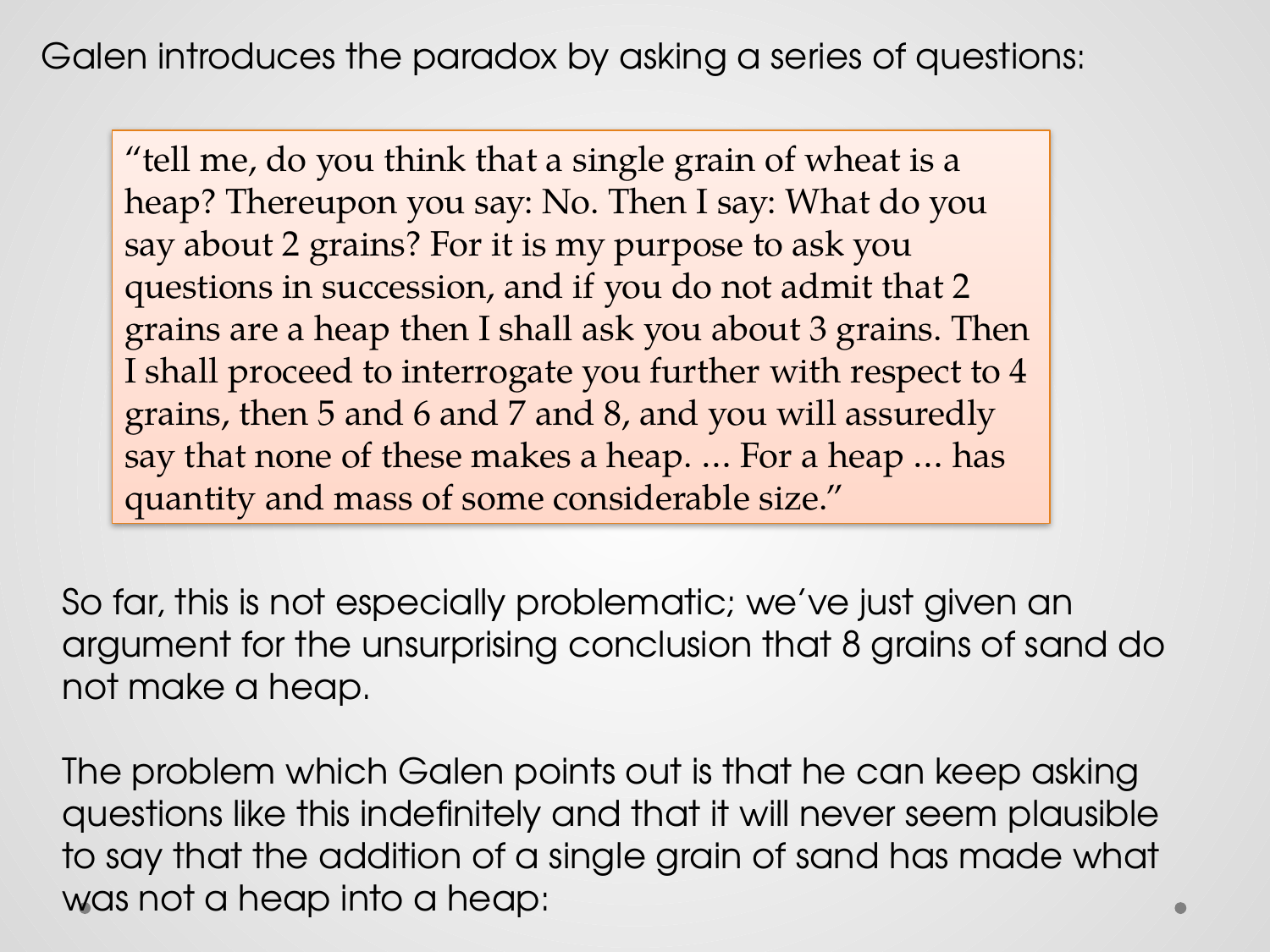

Galen introduces the paradox by asking a series of questions:
“tell me, do you think that a single grain of wheat is a heap? Thereupon you say: No. Then I say: What do you say about 2 grains? For it is my purpose to ask you questions in succession, and if you do not admit that 2 grains are a heap then I shall ask you about 3 grains. Then I shall proceed to interrogate you further with respect to 4 grains, then 5 and 6 and 7 and 8, and you will assuredly say that none of these makes a heap. … For a heap … has quantity and mass of some considerable size.”
So far, this is not especially problematic; we’ve just given an argument for the unsurprising conclusion that 8 grains of sand do not make a heap.

The problem which Galen points out is that he can keep asking questions like this indefinitely and that it will never seem plausible to say that the addition of a single grain of sand has made what was not a heap into a heap: